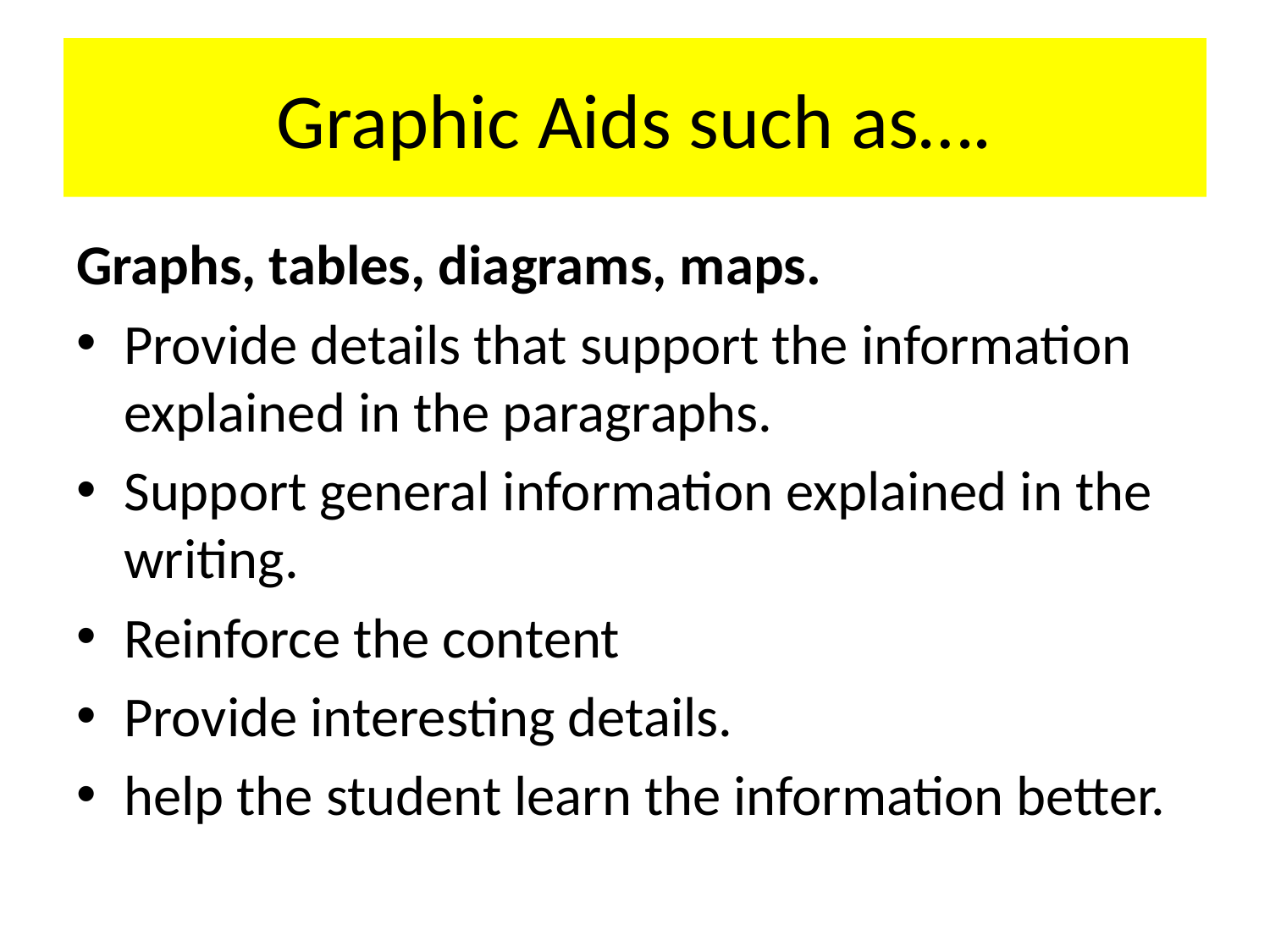

# Graphic Aids such as….
Graphs, tables, diagrams, maps.
Provide details that support the information explained in the paragraphs.
Support general information explained in the writing.
Reinforce the content
Provide interesting details.
help the student learn the information better.